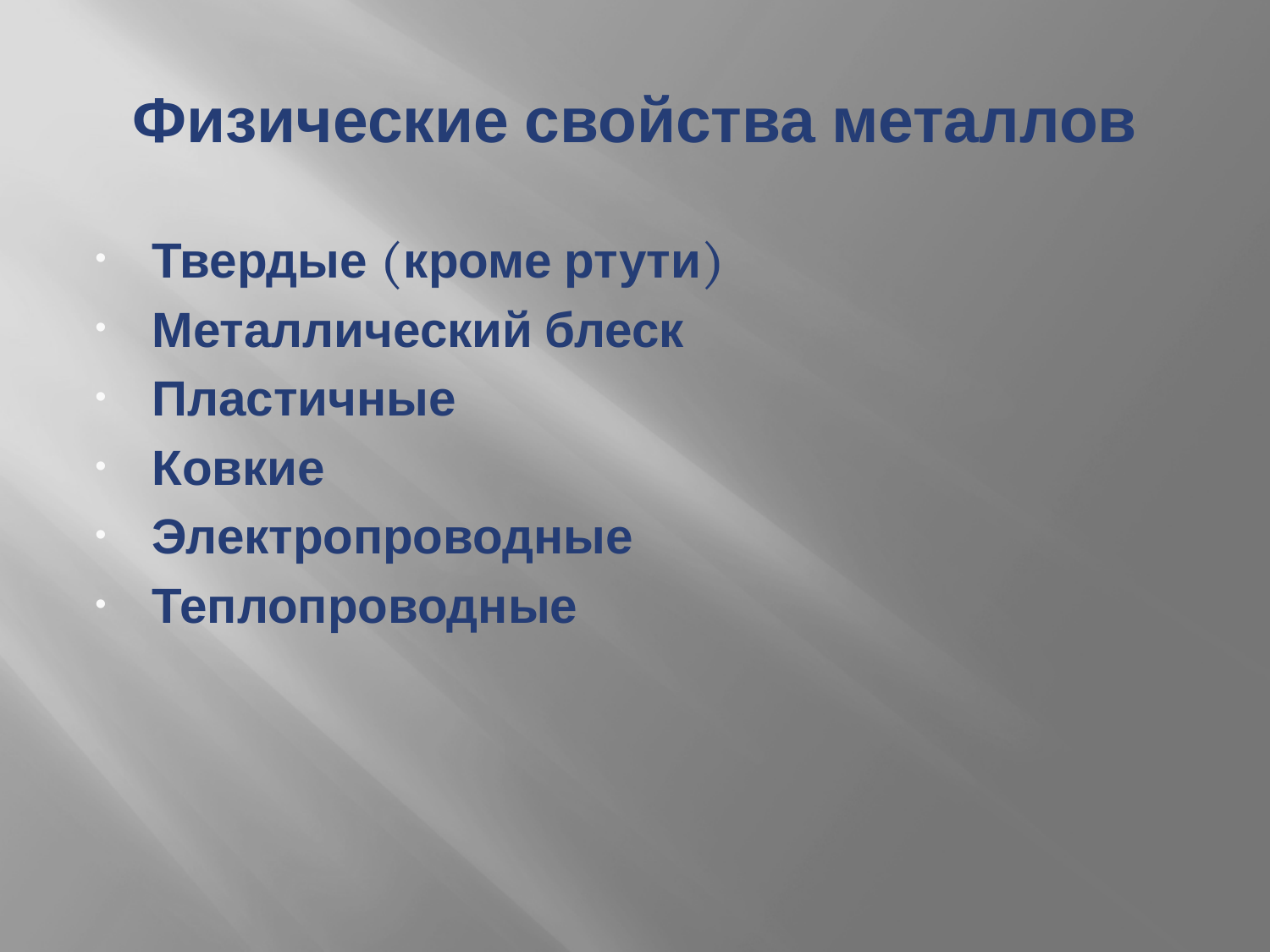

# Физические свойства металлов
Твердые (кроме ртути)
Металлический блеск
Пластичные
Ковкие
Электропроводные
Теплопроводные